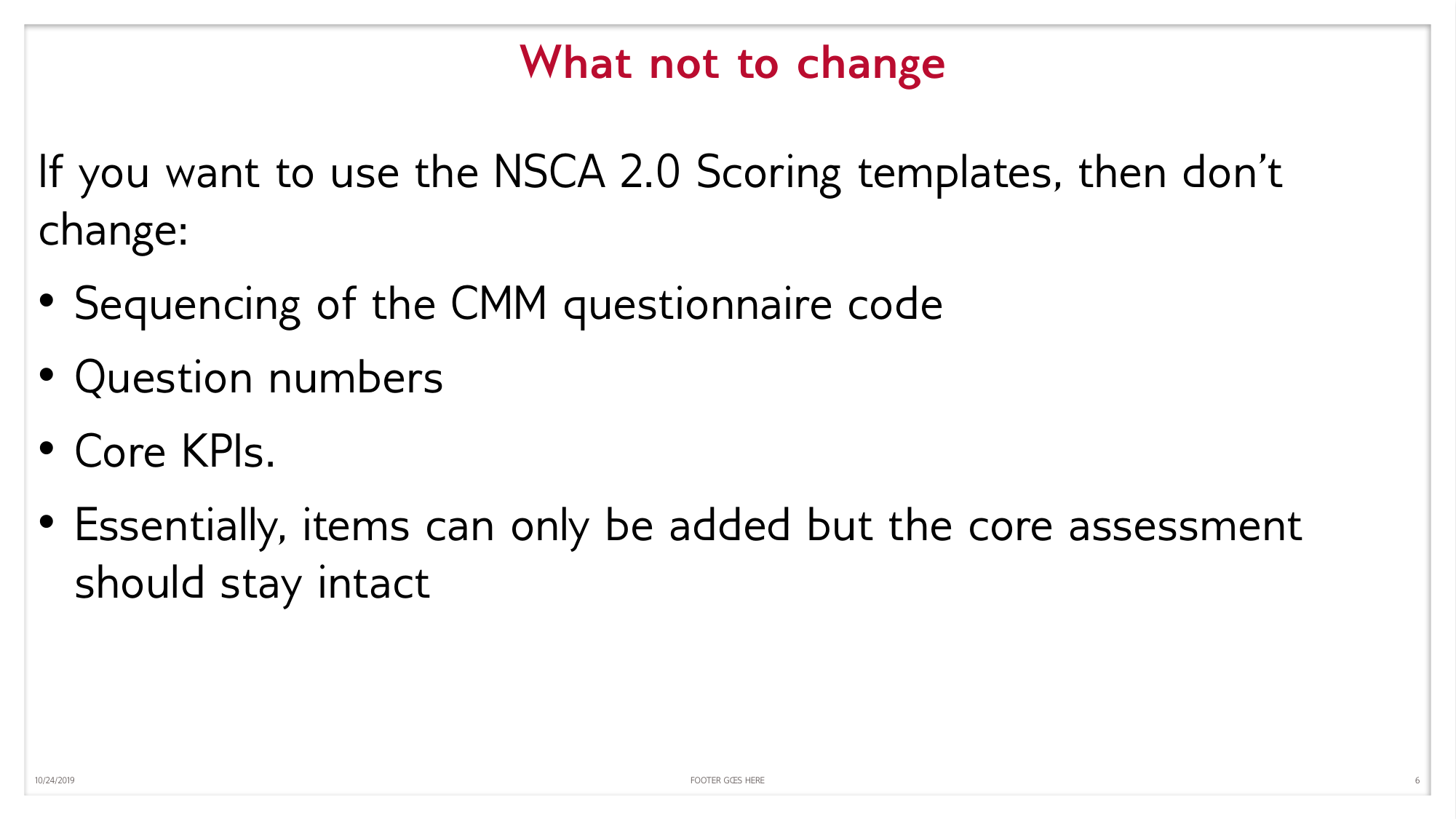

10/24/2019
FOOTER GOES HERE
6
# What not to change
If you want to use the NSCA 2.0 Scoring templates, then don’t change:
Sequencing of the CMM questionnaire code
Question numbers
Core KPIs.
Essentially, items can only be added but the core assessment should stay intact